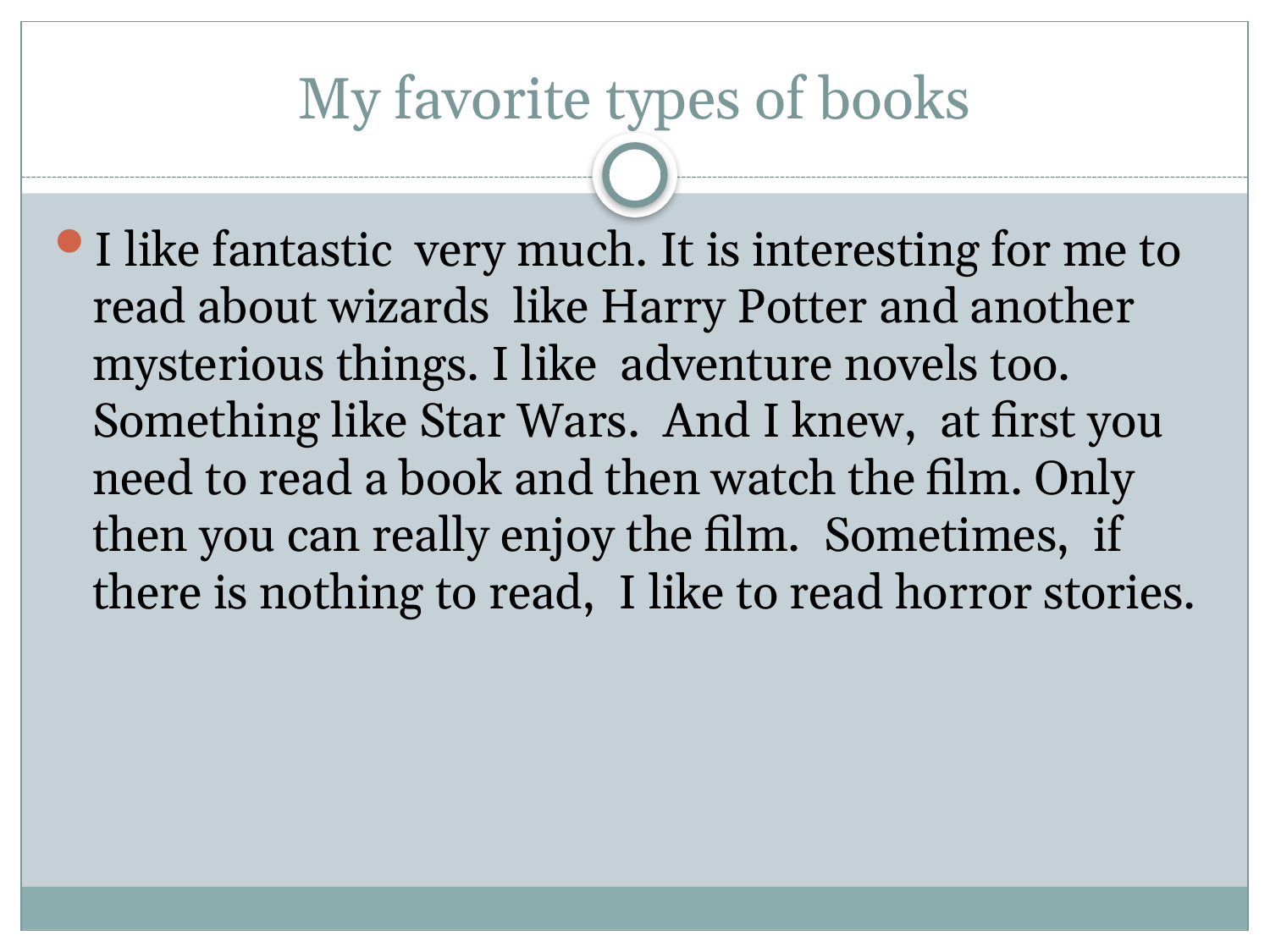

# My favorite types of books
I like fantastic  very much. It is interesting for me to read about wizards  like Harry Potter and another mysterious things. I like  adventure novels too. Something like Star Wars.  And I knew,  at first you need to read a book and then watch the film. Only then you can really enjoy the film.  Sometimes,  if there is nothing to read,  I like to read horror stories.